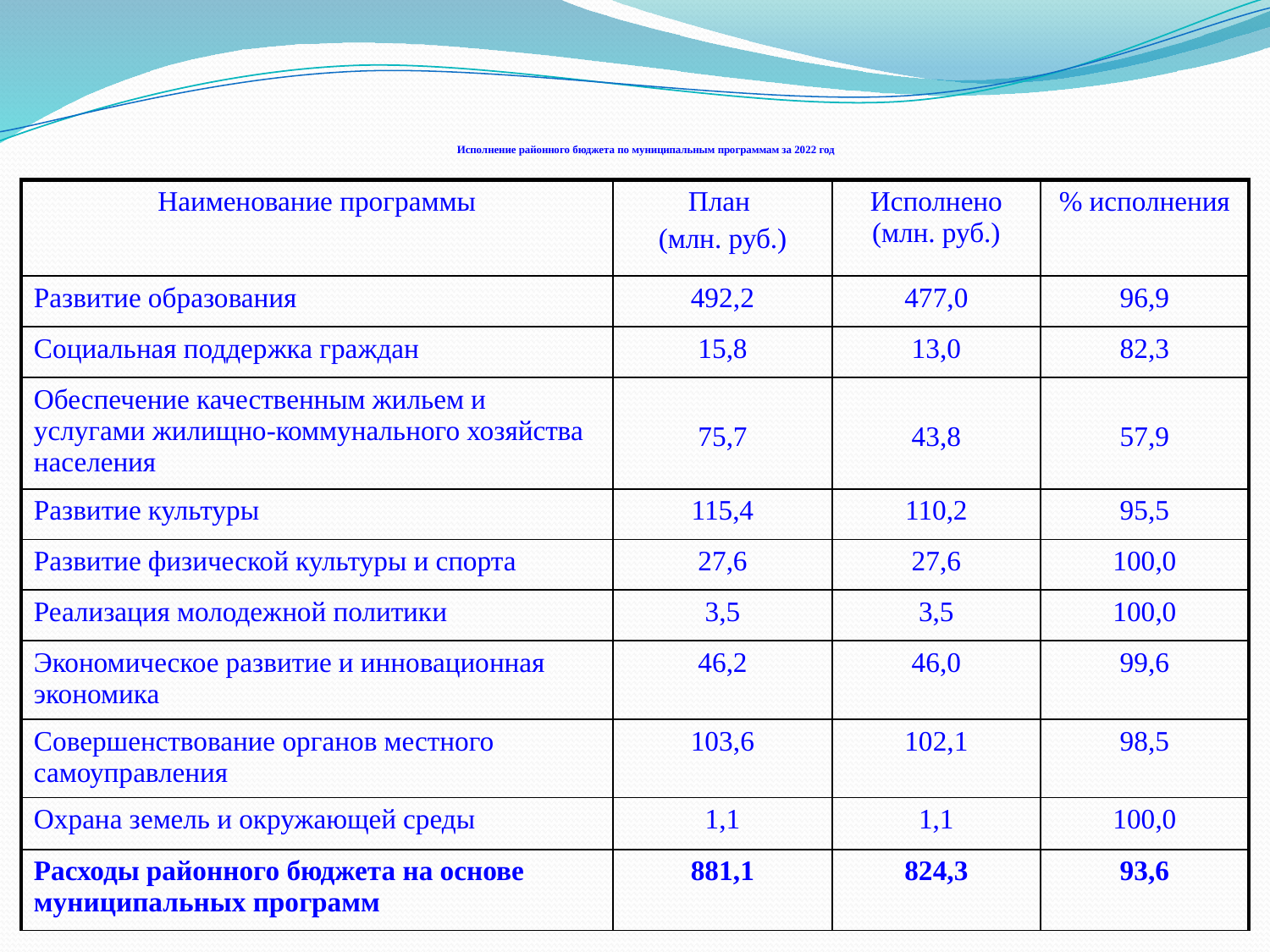

# Исполнение районного бюджета по муниципальным программам за 2022 год
| Наименование программы | План (млн. руб.) | Исполнено (млн. руб.) | % исполнения |
| --- | --- | --- | --- |
| Развитие образования | 492,2 | 477,0 | 96,9 |
| Социальная поддержка граждан | 15,8 | 13,0 | 82,3 |
| Обеспечение качественным жильем и услугами жилищно-коммунального хозяйства населения | 75,7 | 43,8 | 57,9 |
| Развитие культуры | 115,4 | 110,2 | 95,5 |
| Развитие физической культуры и спорта | 27,6 | 27,6 | 100,0 |
| Реализация молодежной политики | 3,5 | 3,5 | 100,0 |
| Экономическое развитие и инновационная экономика | 46,2 | 46,0 | 99,6 |
| Совершенствование органов местного самоуправления | 103,6 | 102,1 | 98,5 |
| Охрана земель и окружающей среды | 1,1 | 1,1 | 100,0 |
| Расходы районного бюджета на основе муниципальных программ | 881,1 | 824,3 | 93,6 |